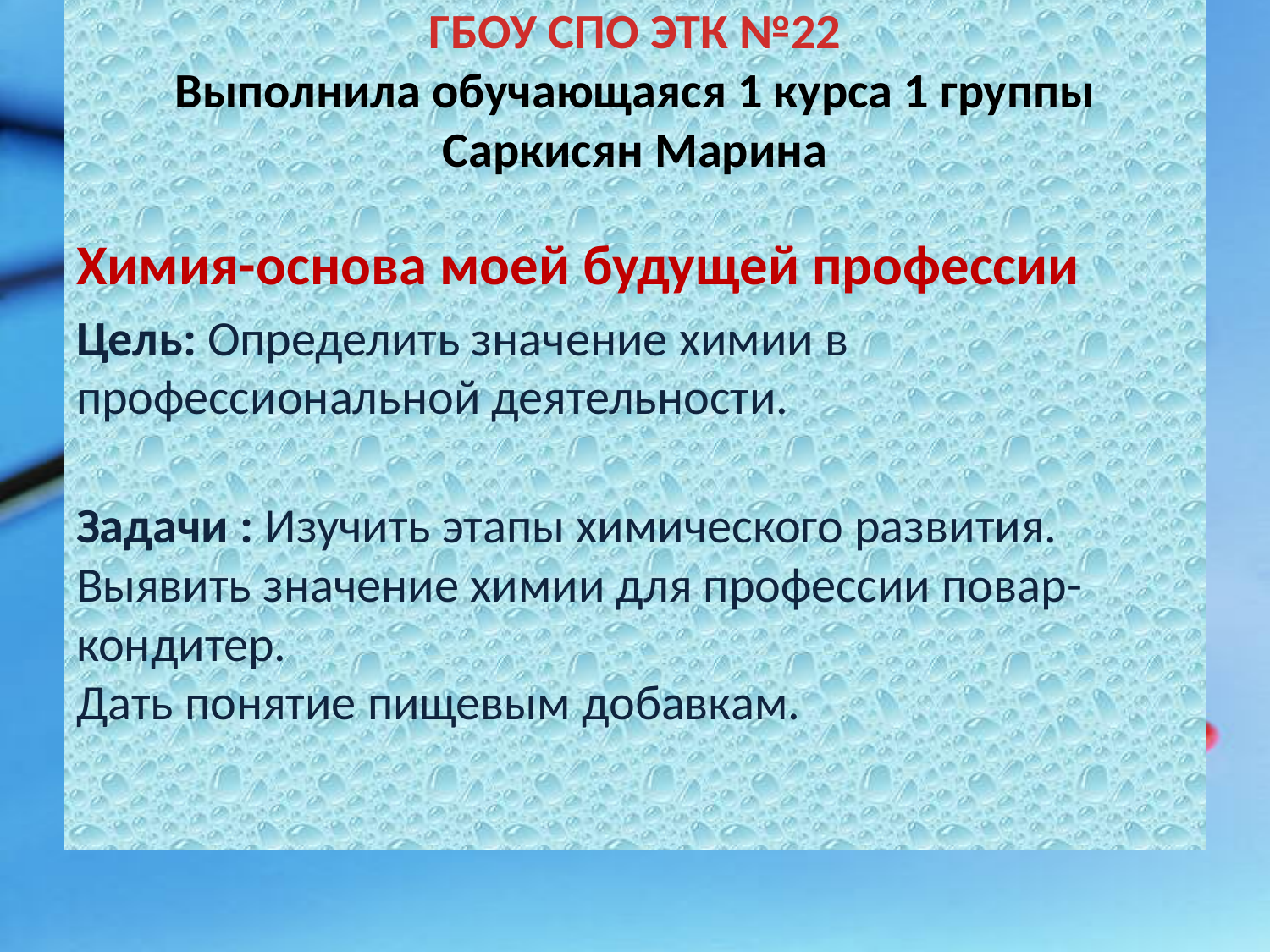

# ГБОУ СПО ЭТК №22 Выполнила обучающаяся 1 курса 1 группы Саркисян Марина
Химия-основа моей будущей профессии
Цель: Определить значение химии в профессиональной деятельности.
Задачи : Изучить этапы химического развития.
Выявить значение химии для профессии повар-кондитер.
Дать понятие пищевым добавкам.